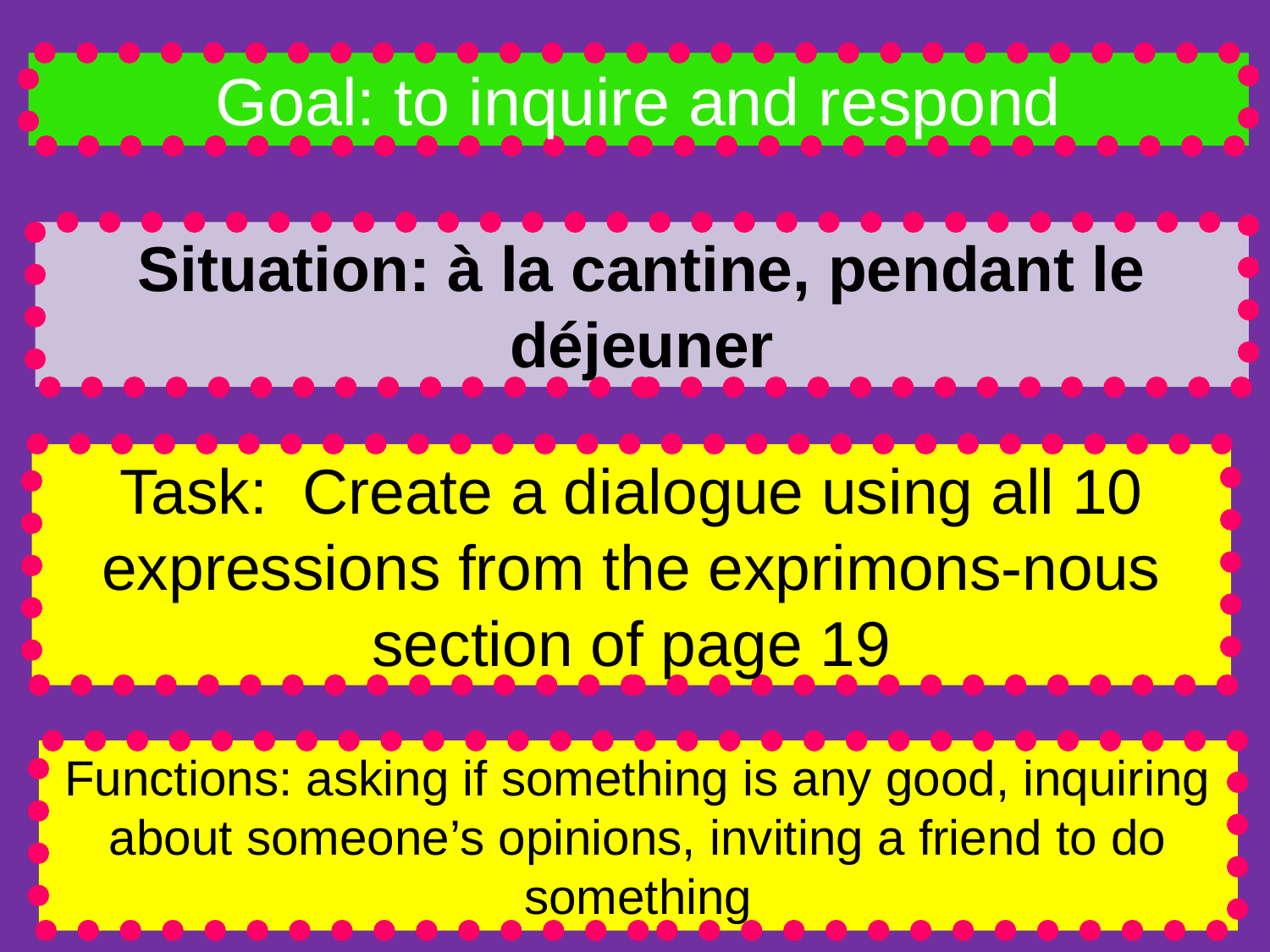

Goal: to inquire and respond
Situation: à la cantine, pendant le déjeuner
Task:  Create a dialogue using all 10 expressions from the exprimons-nous section of page 19
Functions: asking if something is any good, inquiring about someone’s opinions, inviting a friend to do something